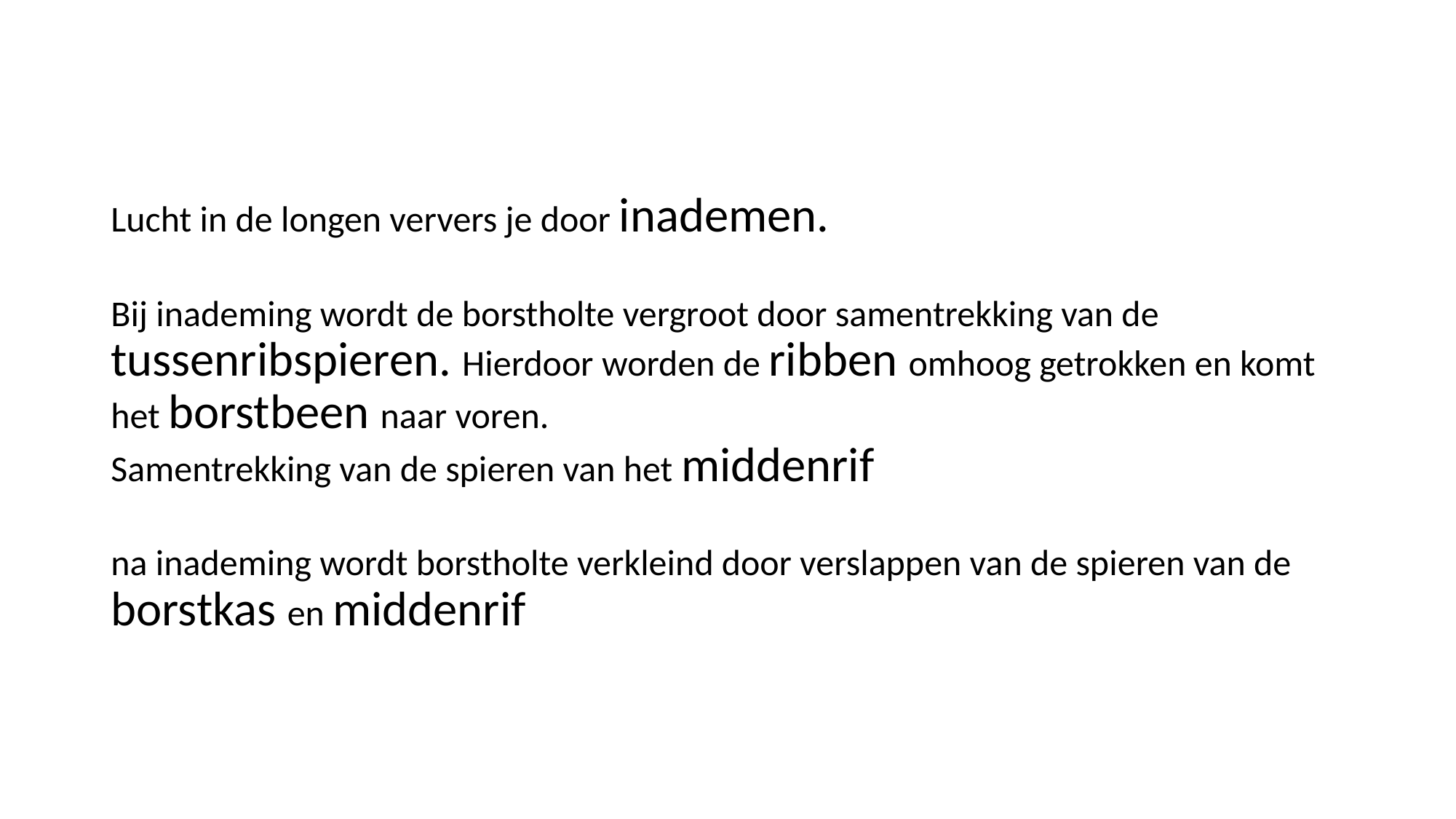

# Lucht in de longen ververs je door inademen. Bij inademing wordt de borstholte vergroot door samentrekking van de tussenribspieren. Hierdoor worden de ribben omhoog getrokken en komt het borstbeen naar voren. Samentrekking van de spieren van het middenrif na inademing wordt borstholte verkleind door verslappen van de spieren van de borstkas en middenrif